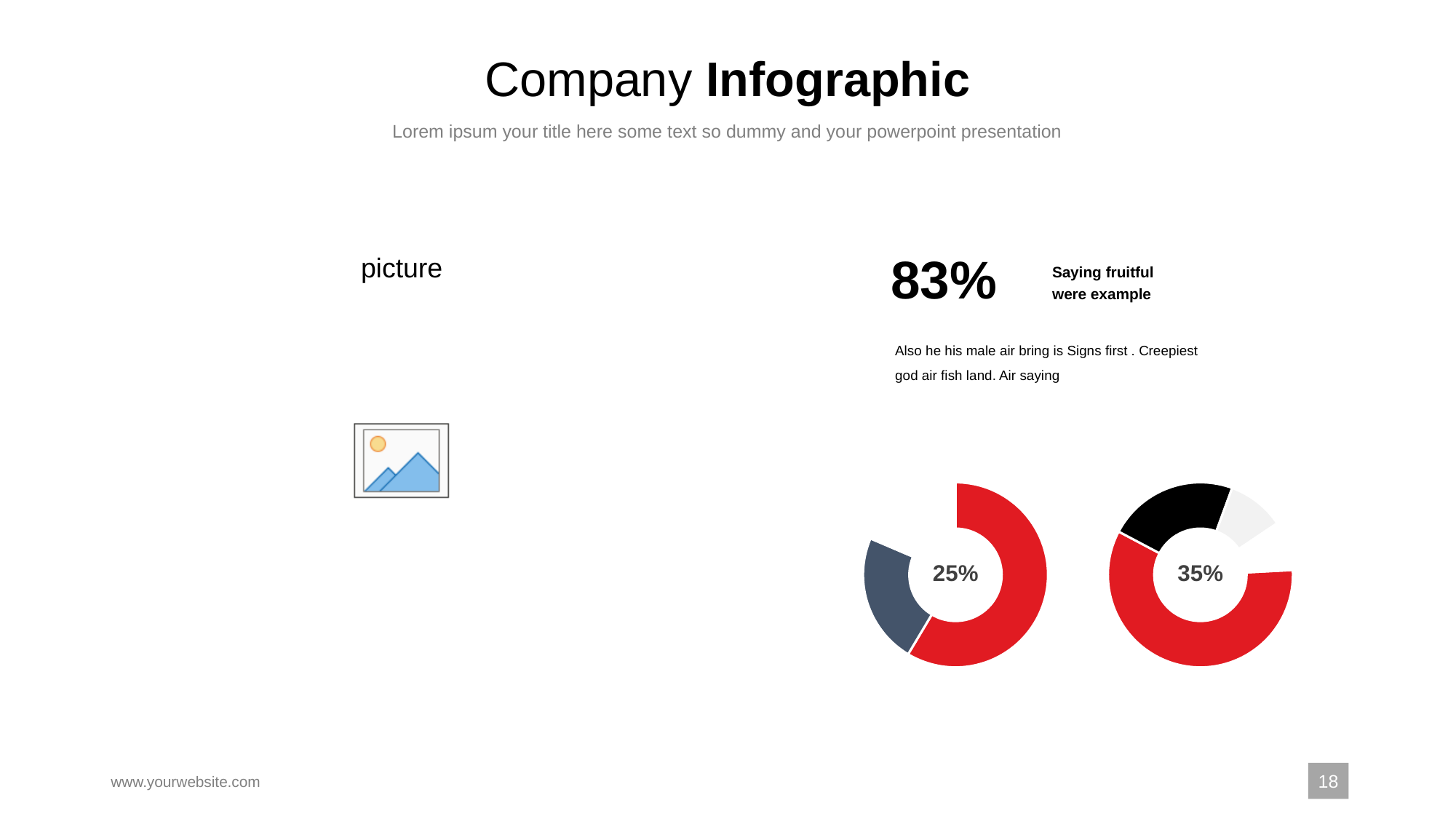

Company Infographic
Lorem ipsum your title here some text so dummy and your powerpoint presentation
83%
Saying fruitful were example
Also he his male air bring is Signs first . Creepiest god air fish land. Air saying

### Chart

| Category | Sales |
|---|---|
| 1st Qtr | 8.2 |
| 2nd Qtr | 3.2 |
| 3rd Qtr | 1.4 |
| 4th Qtr | 1.2 |

### Chart

| Category | Sales |
|---|---|
| 1st Qtr | 8.2 |
| 2nd Qtr | 3.2 |
| 3rd Qtr | 1.4 |
| 4th Qtr | 1.2 |
35%
25%
18
www.yourwebsite.com